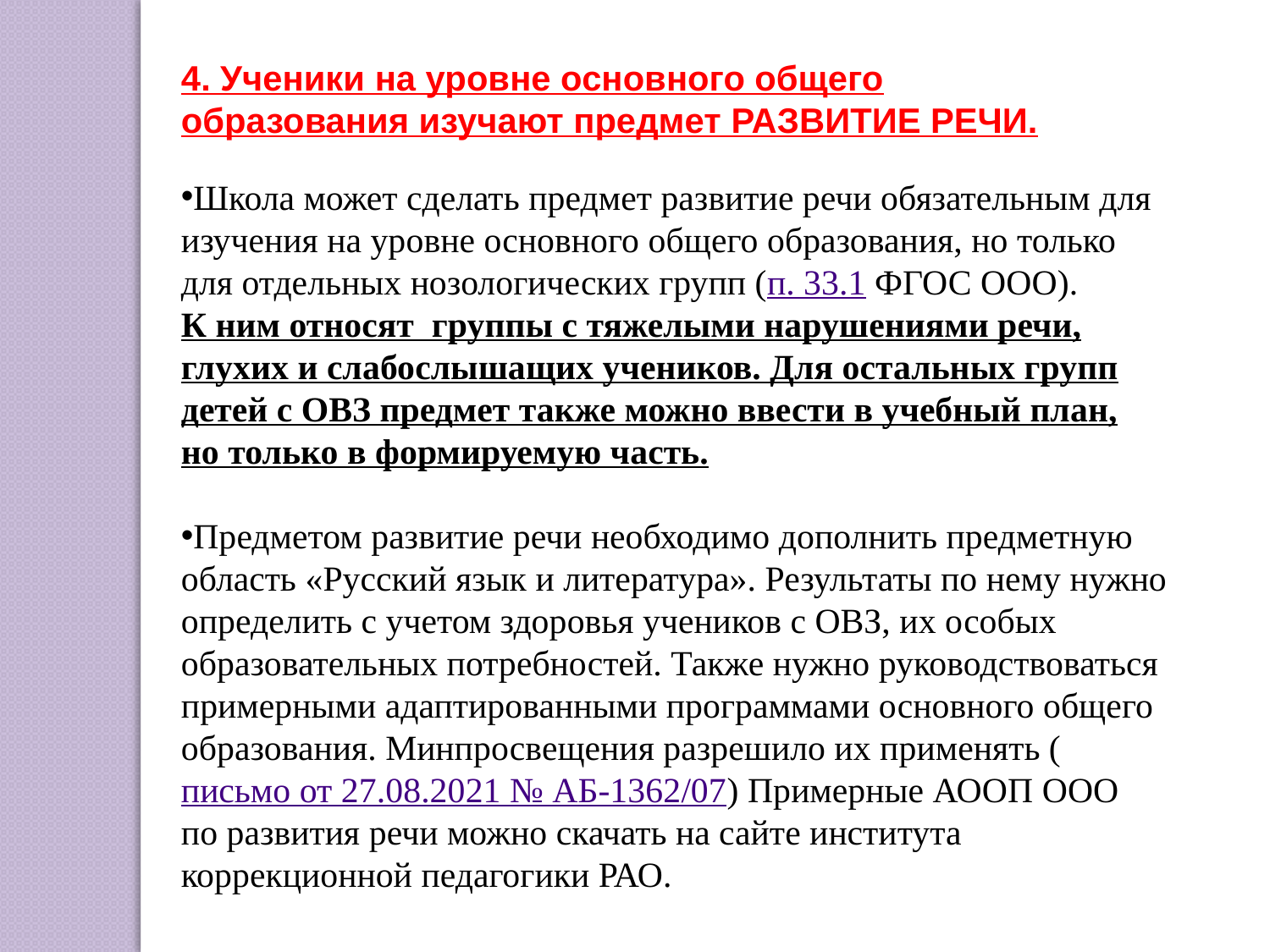

4. Ученики на уровне основного общего образования изучают предмет РАЗВИТИЕ РЕЧИ.
Школа может сделать предмет развитие речи обязательным для изучения на уровне основного общего образования, но только для отдельных нозологических групп (п. 33.1 ФГОС ООО). К ним относят  группы с тяжелыми нарушениями речи, глухих и слабослышащих учеников. Для остальных групп детей с ОВЗ предмет также можно ввести в учебный план, но только в формируемую часть.

Предметом развитие речи необходимо дополнить предметную область «Русский язык и литература». Результаты по нему нужно определить с учетом здоровья учеников с ОВЗ, их особых образовательных потребностей. Также нужно руководствоваться примерными адаптированными программами основного общего образования. Минпросвещения разрешило их применять (письмо от 27.08.2021 № АБ-1362/07) Примерные АООП ООО по развития речи можно скачать на сайте института коррекционной педагогики РАО.